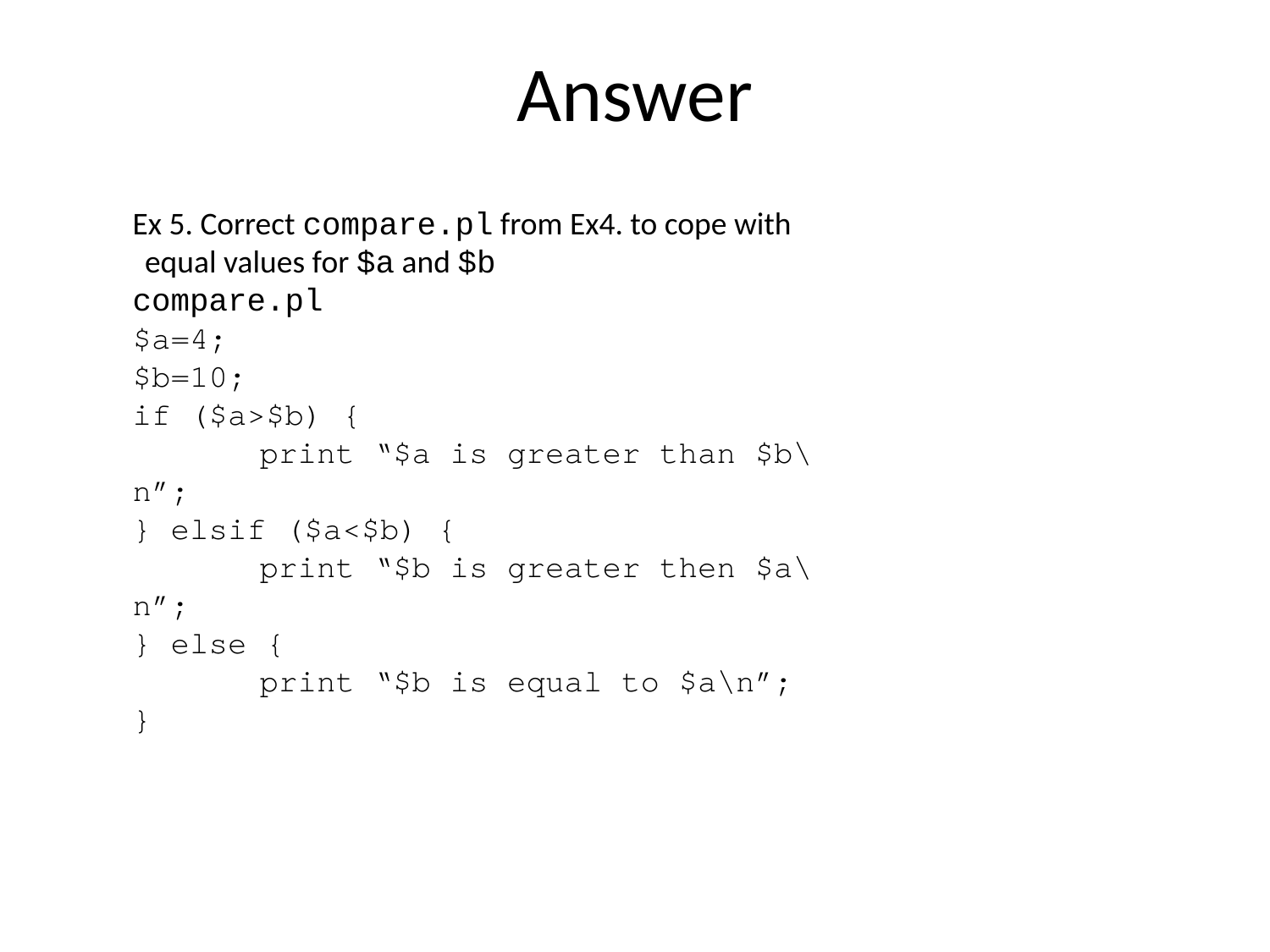

# Answer
Ex 5. Correct compare.pl from Ex4. to cope with equal values for $a and $b
compare.pl
$a=4;
$b=10;
if ($a>$b) {
	print “$a is greater than $b\n”;
} elsif ($a<$b) {
	print “$b is greater then $a\n”;
} else {
	print “$b is equal to $a\n”;
}